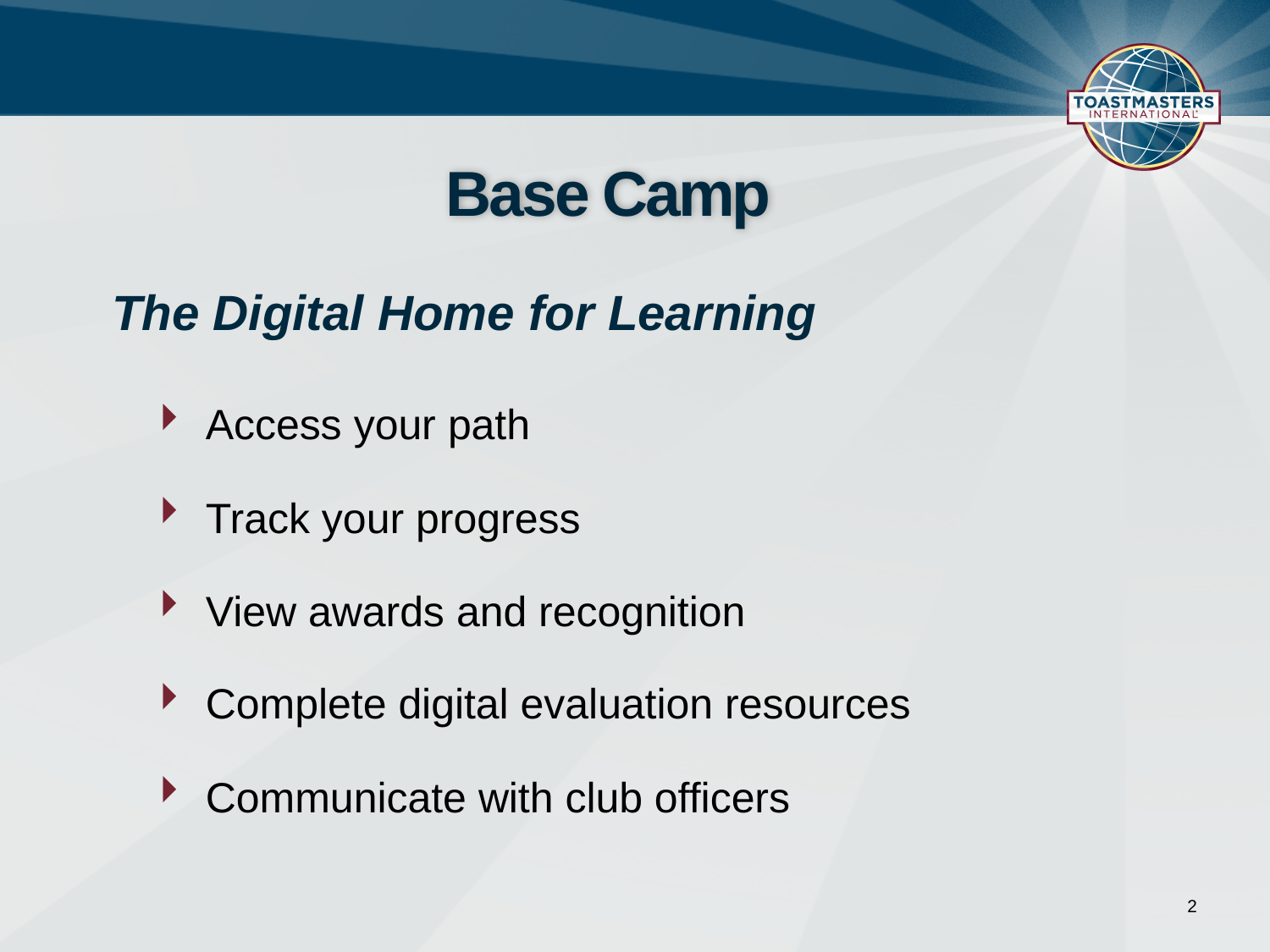

# Base Camp
The Digital Home for Learning
Access your path
Track your progress
View awards and recognition
Complete digital evaluation resources
Communicate with club officers
2